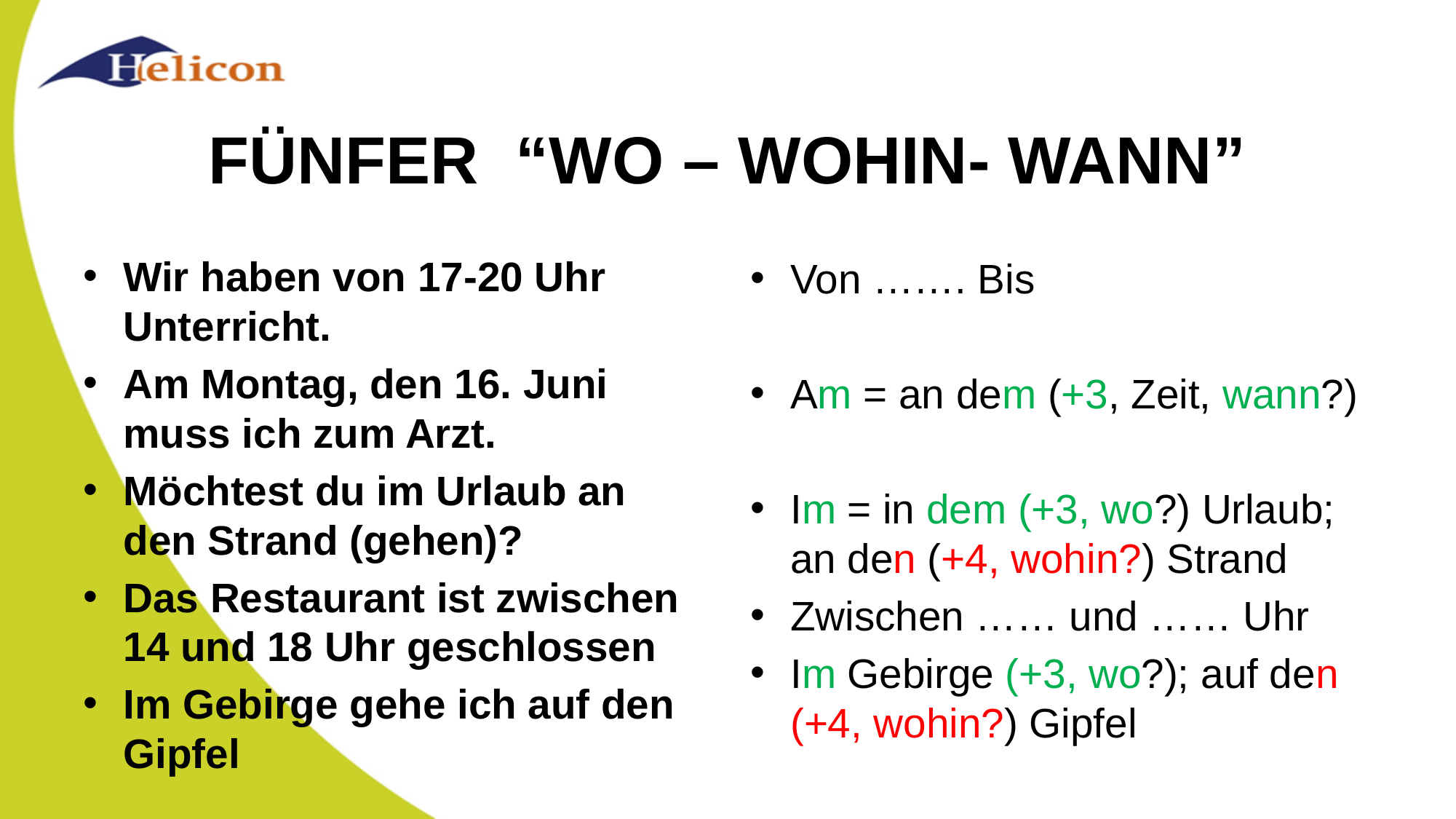

# FÜNFER  “WO – WOHIN- WANN”
Wir haben von 17-20 Uhr Unterricht.
Am Montag, den 16. Juni muss ich zum Arzt.
Möchtest du im Urlaub an den Strand (gehen)?
Das Restaurant ist zwischen 14 und 18 Uhr geschlossen
Im Gebirge gehe ich auf den Gipfel
Von ……. Bis

Am = an dem (+3, Zeit, wann?)

Im = in dem (+3, wo?) Urlaub; an den (+4, wohin?) Strand
Zwischen …… und …… Uhr
Im Gebirge (+3, wo?); auf den (+4, wohin?) Gipfel